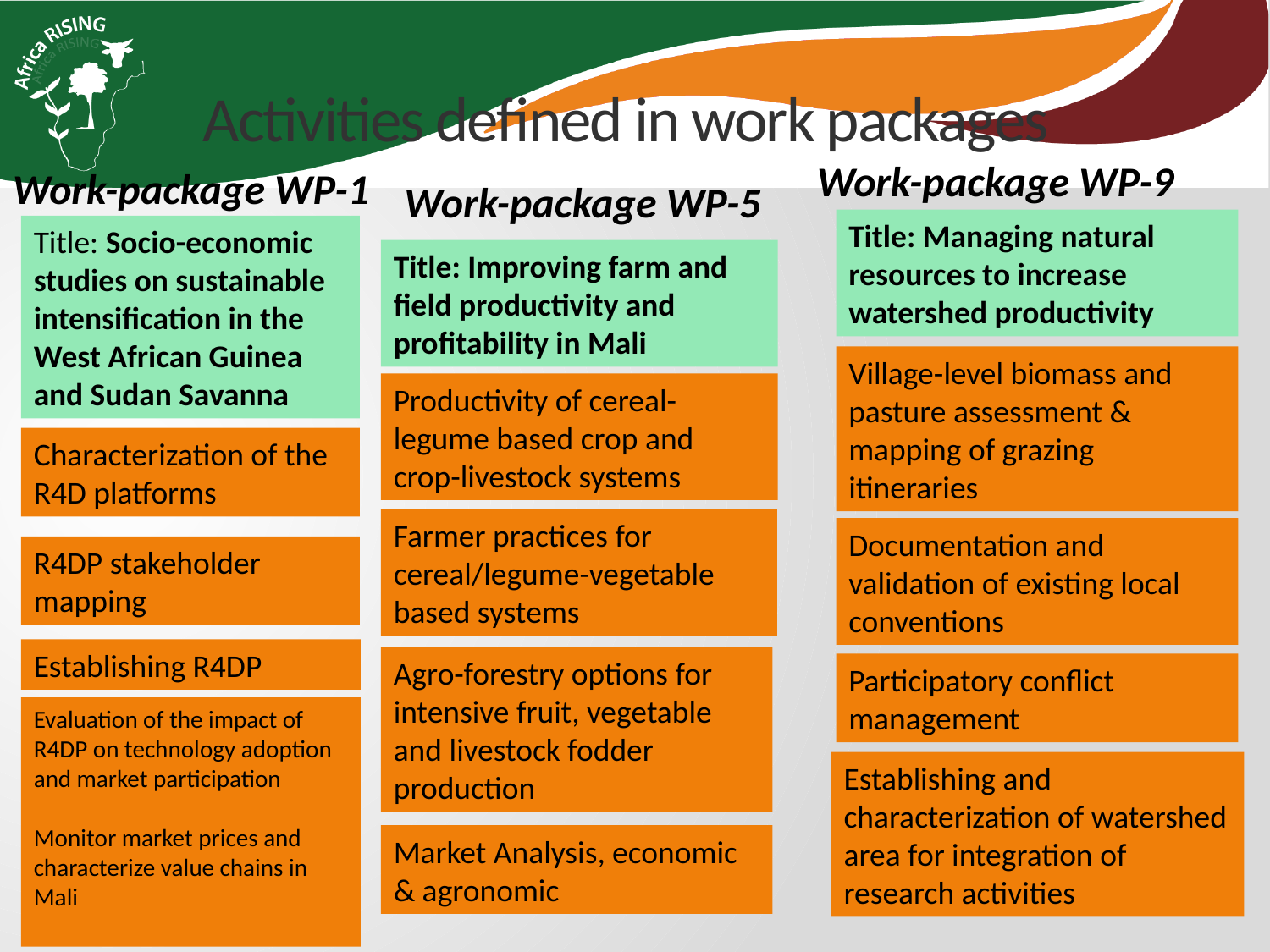

# Activities defined in work packages
Work-package WP-9
Work-package WP-1
Work-package WP-5
Title: Managing natural resources to increase watershed productivity
Title: Socio-economic studies on sustainable intensification in the West African Guinea and Sudan Savanna
Title: Improving farm and field productivity and profitability in Mali
Village-level biomass and pasture assessment & mapping of grazing itineraries
Productivity of cereal-legume based crop and crop-livestock systems
Characterization of the R4D platforms
Farmer practices for cereal/legume-vegetable based systems
Documentation and validation of existing local conventions
R4DP stakeholder mapping
Establishing R4DP
Agro-forestry options for intensive fruit, vegetable and livestock fodder production
Participatory conflict management
Evaluation of the impact of R4DP on technology adoption and market participation

Monitor market prices and characterize value chains in Mali

Establishing and characterization of watershed area for integration of research activities
Market Analysis, economic & agronomic